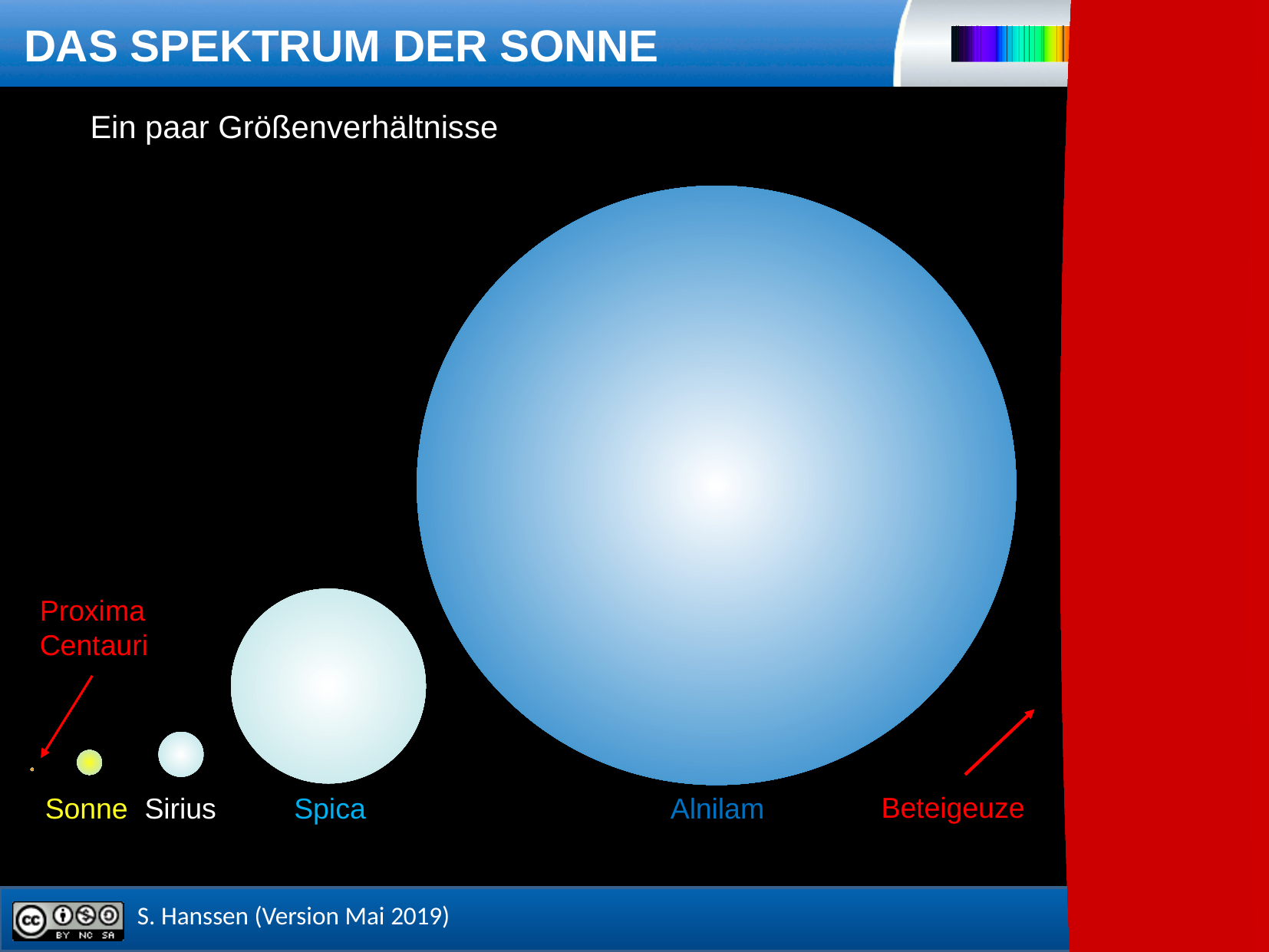

Ein paar Größenverhältnisse

Proxima
Centauri

Sonne
Sirius
Spica
Alnilam
Beteigeuze